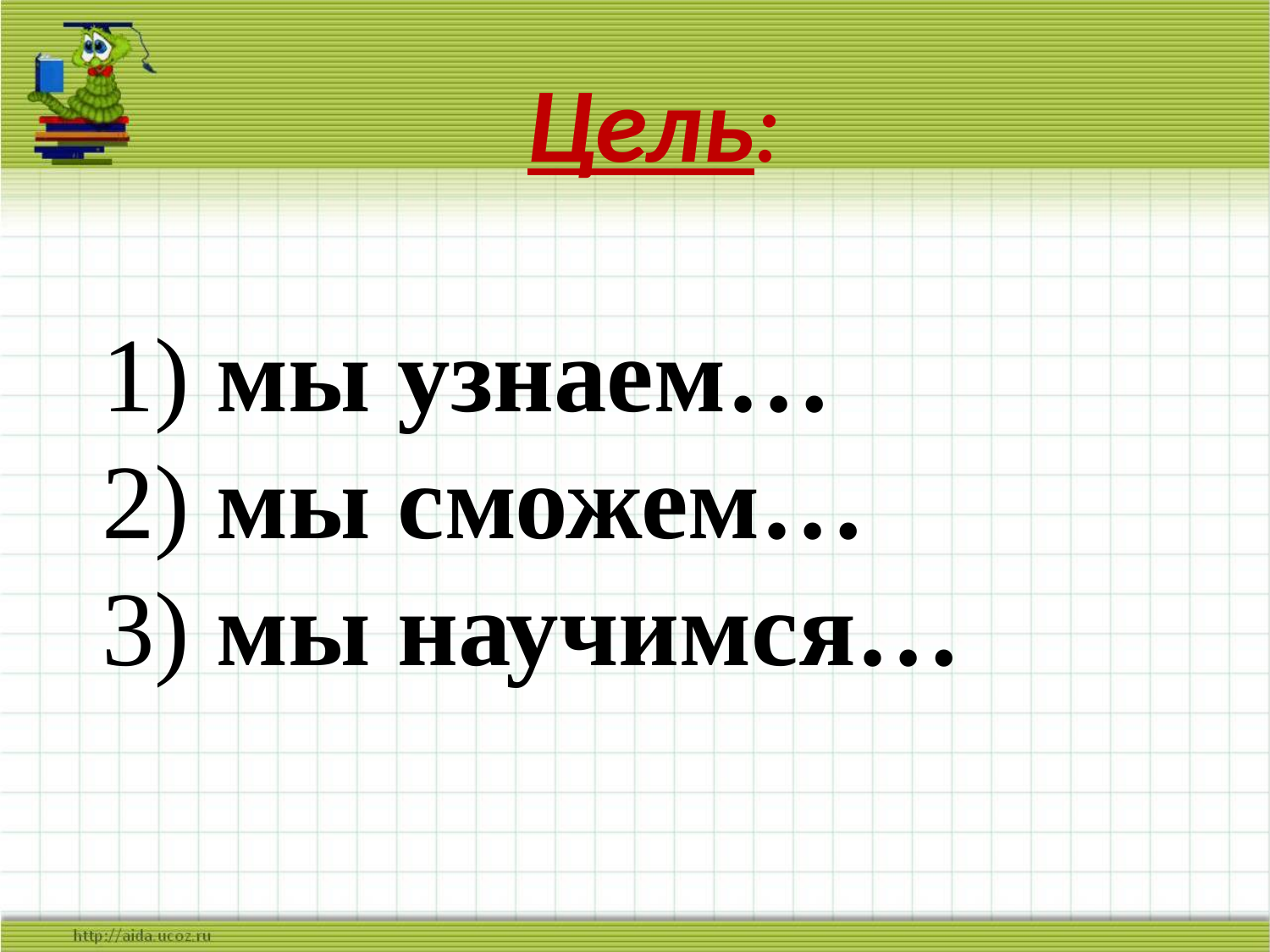

Цель:

1) мы узнаем…
2) мы сможем…
3) мы научимся…